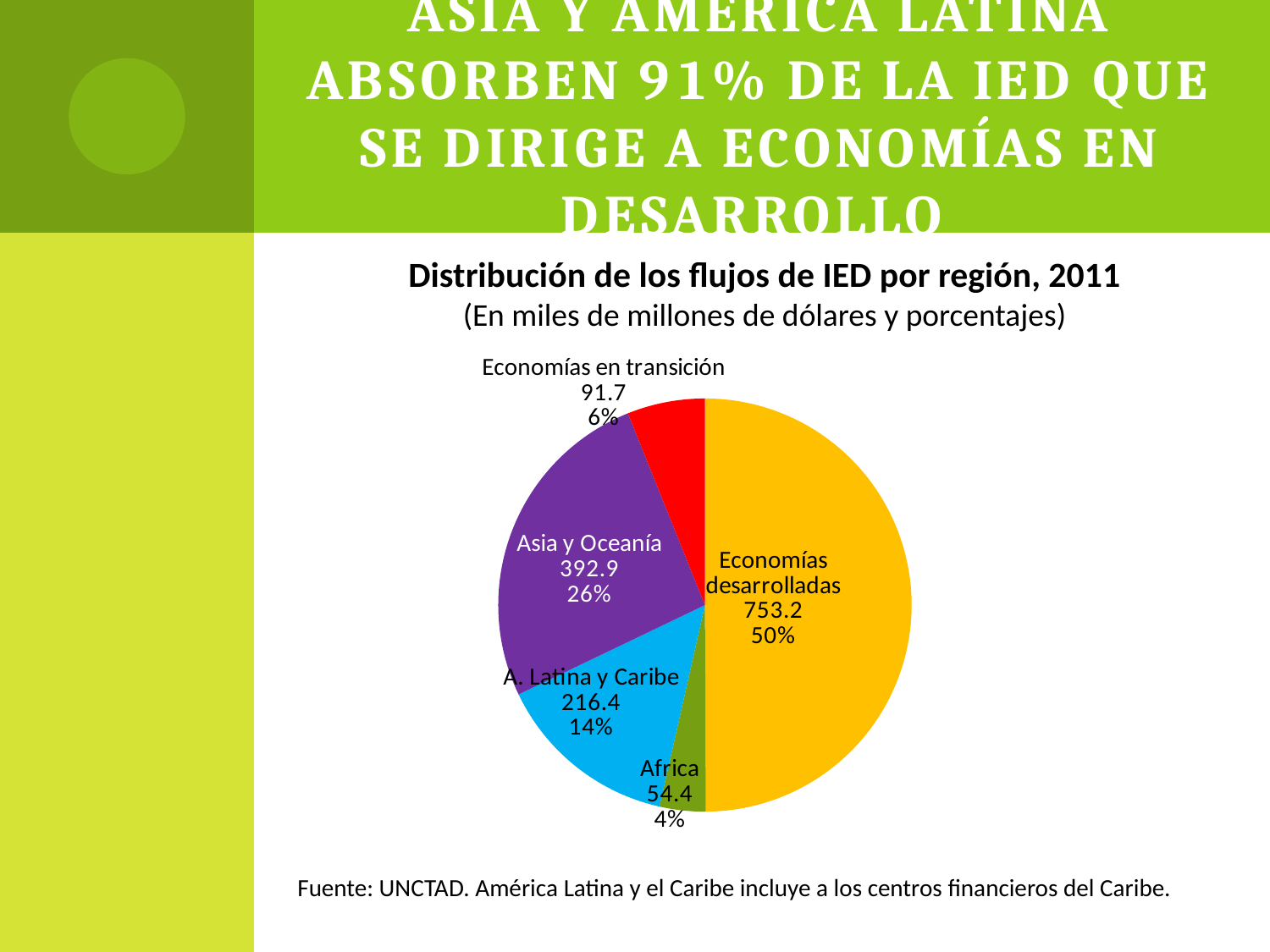

# Asia y América Latina absorben 91% de la IED que se dirige a economías en desarrollo
Distribución de los flujos de IED por región, 2011
(En miles de millones de dólares y porcentajes)

### Chart

| Category |  |
|---|---|
| Economías desarrolladas | 753.2 |
| Africa | 54.4 |
| A. Latina y Caribe | 216.4 |
| Asia y Oceanía | 392.9 |
| Economías en transición | 91.7 |
Fuente: UNCTAD. América Latina y el Caribe incluye a los centros financieros del Caribe.